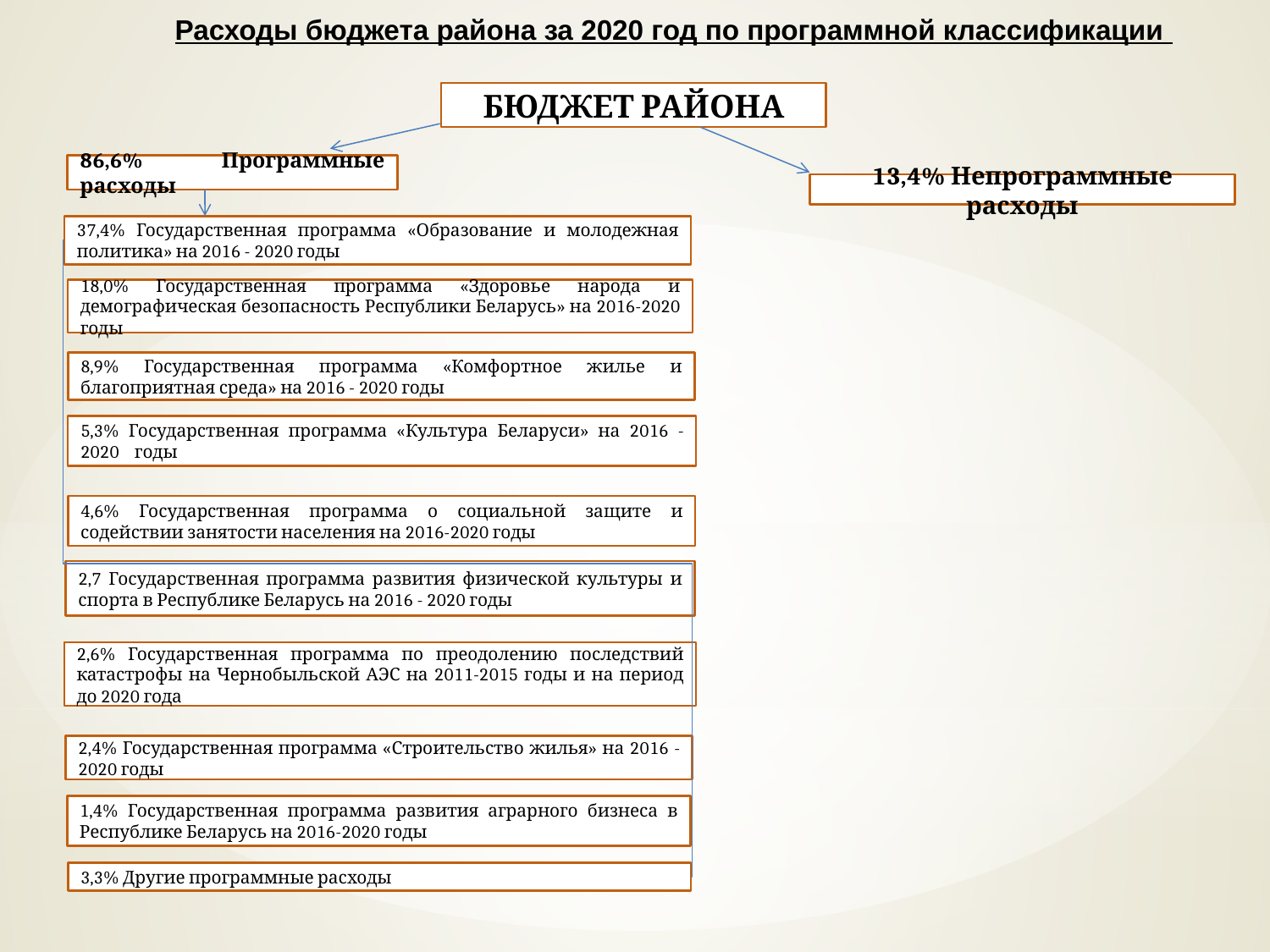

Расходы бюджета района за 2020 год по программной классификации
БЮДЖЕТ РАЙОНА
86,6% Программные расходы
13,4% Непрограммные расходы
37,4% Государственная программа «Образование и молодежная политика» на 2016 - 2020 годы

18,0% Государственная программа «Здоровье народа и демографическая безопасность Республики Беларусь» на 2016-2020 годы

8,9% Государственная программа «Комфортное жилье и благоприятная среда» на 2016 - 2020 годы
5,3% Государственная программа «Культура Беларуси» на 2016 - 2020    годы
4,6% Государственная программа о социальной защите и содействии занятости населения на 2016-2020 годы
2,7 Государственная программа развития физической культуры и спорта в Республике Беларусь на 2016 - 2020 годы

2,6% Государственная программа по преодолению последствий катастрофы на Чернобыльской АЭС на 2011-2015 годы и на период до 2020 года

2,4% Государственная программа «Строительство жилья» на 2016 - 2020 годы
1,4% Государственная программа развития аграрного бизнеса в Республике Беларусь на 2016-2020 годы
3,3% Другие программные расходы